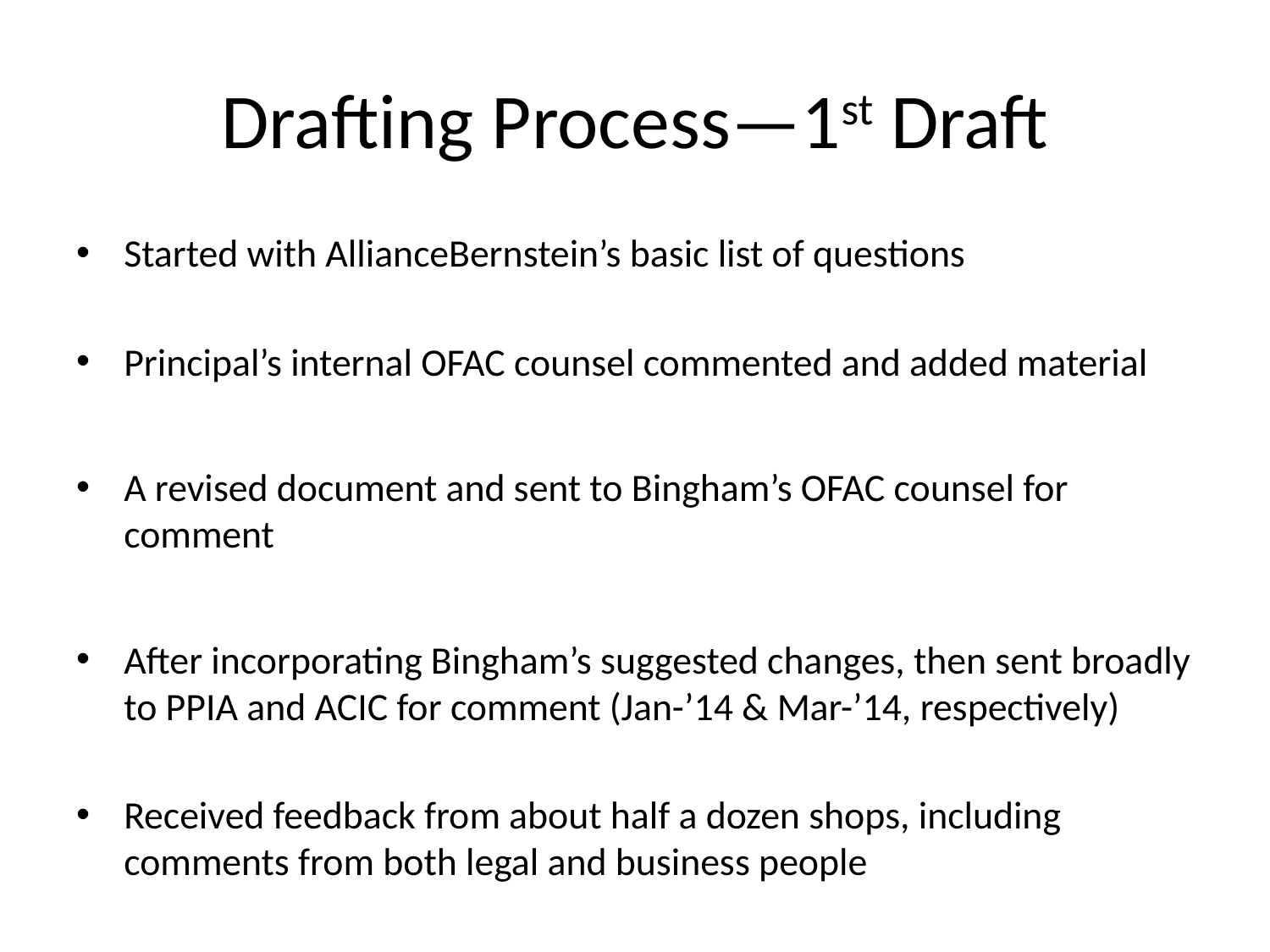

# Drafting Process—1st Draft
Started with AllianceBernstein’s basic list of questions

Principal’s internal OFAC counsel commented and added material

A revised document and sent to Bingham’s OFAC counsel for comment

After incorporating Bingham’s suggested changes, then sent broadly to PPIA and ACIC for comment (Jan-’14 & Mar-’14, respectively)

Received feedback from about half a dozen shops, including comments from both legal and business people